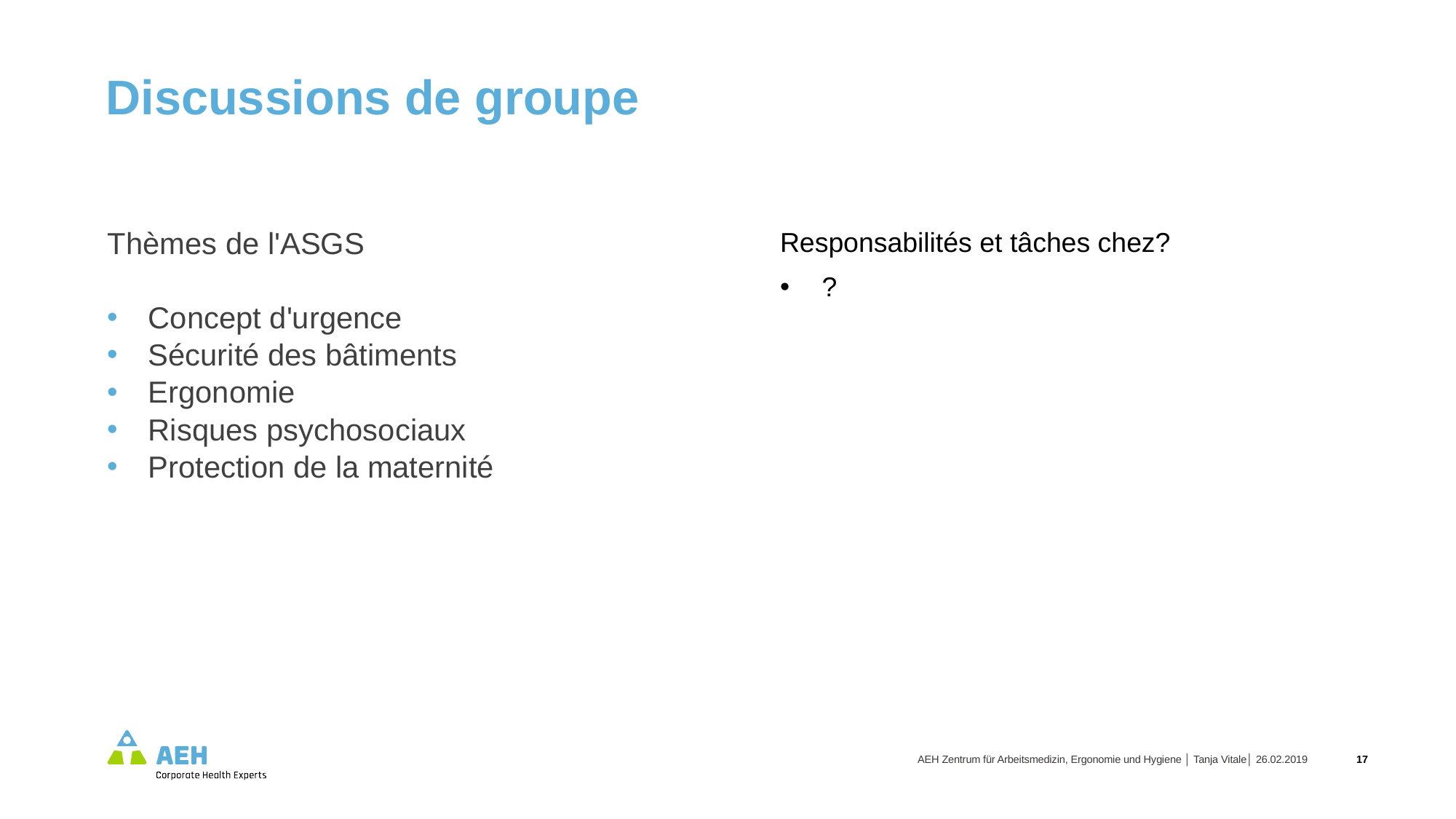

Discussions de groupe
Thèmes de l'ASGS
Concept d'urgence
Sécurité des bâtiments
Ergonomie
Risques psychosociaux
Protection de la maternité

Responsabilités et tâches chez?
 ?
AEH Zentrum für Arbeitsmedizin, Ergonomie und Hygiene │ Tanja Vitale│ 26.02.2019